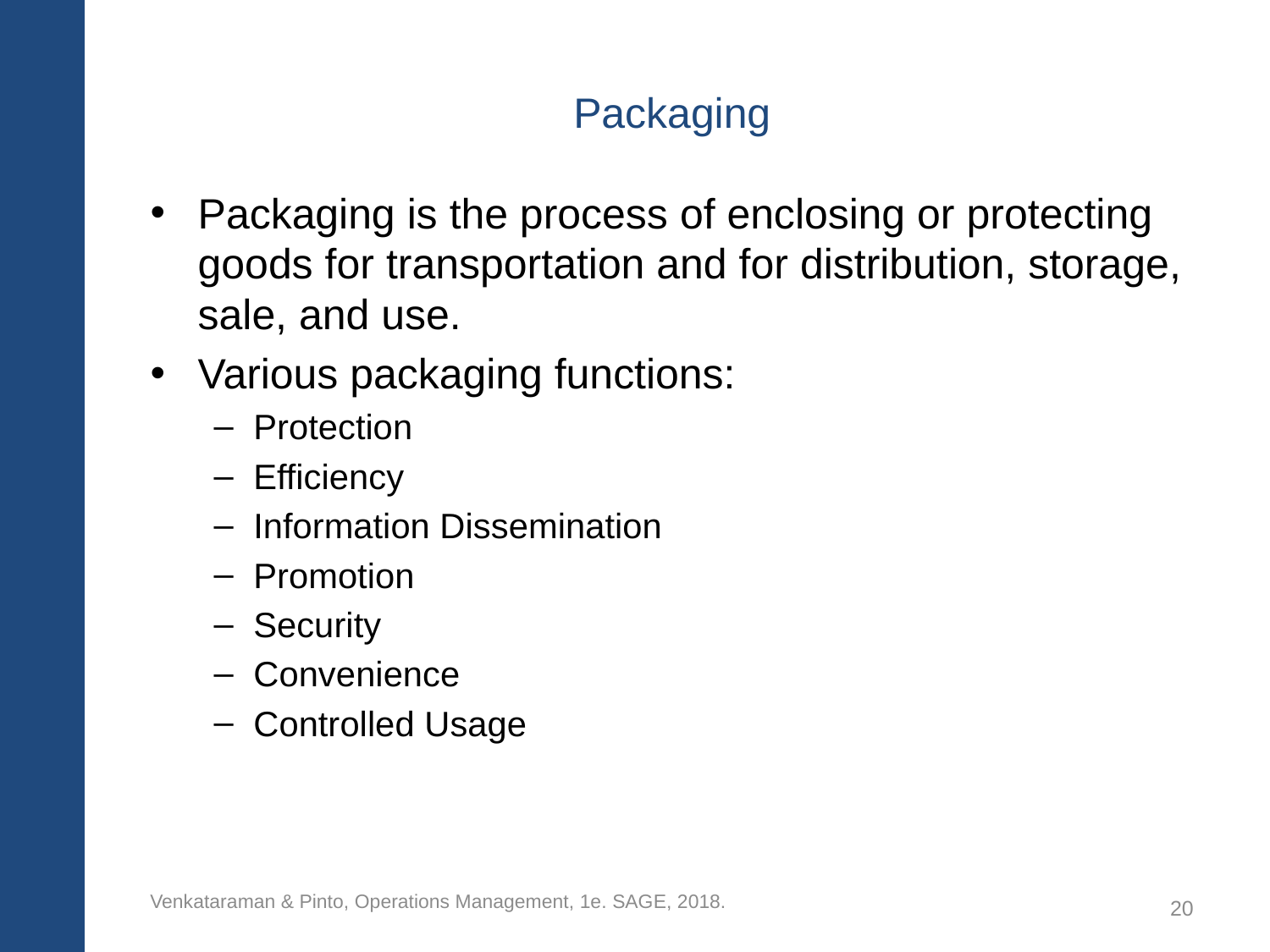

# Packaging
Packaging is the process of enclosing or protecting goods for transportation and for distribution, storage, sale, and use.
Various packaging functions:
Protection
Efficiency
Information Dissemination
Promotion
Security
Convenience
Controlled Usage
Venkataraman & Pinto, Operations Management, 1e. SAGE, 2018.
20